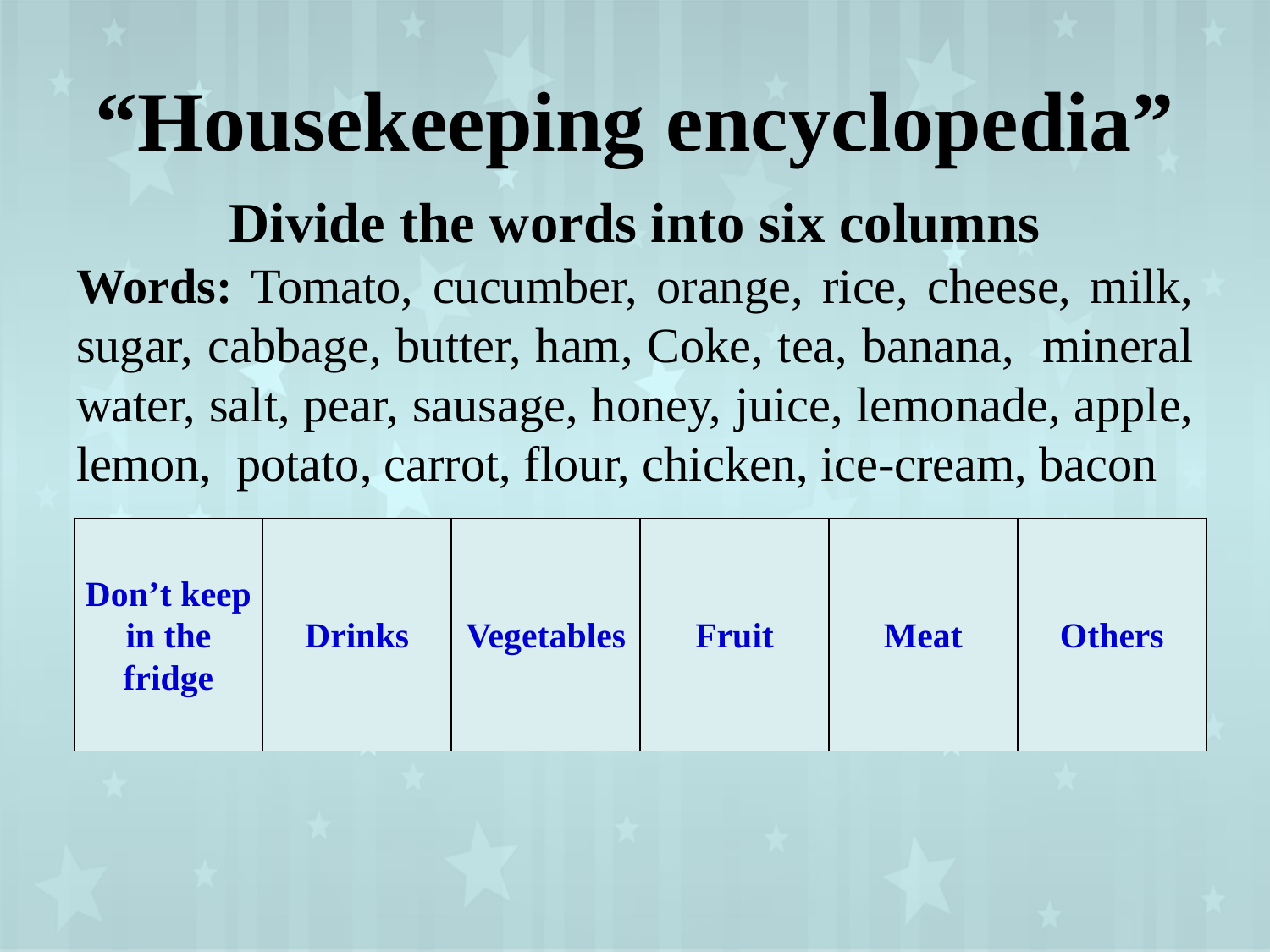

# “Housekeeping encyclopedia”
Divide the words into six columns
Words: Tomato, cucumber, orange, rice, cheese, milk, sugar, cabbage, butter, ham, Coke, tea, banana,  mineral water, salt, pear, sausage, honey, juice, lemonade, apple, lemon,  potato, carrot, flour, chicken, ice-cream, bacon

| Don’t keep in the fridge | Drinks | Vegetables | Fruit | Meat | Others |
| --- | --- | --- | --- | --- | --- |